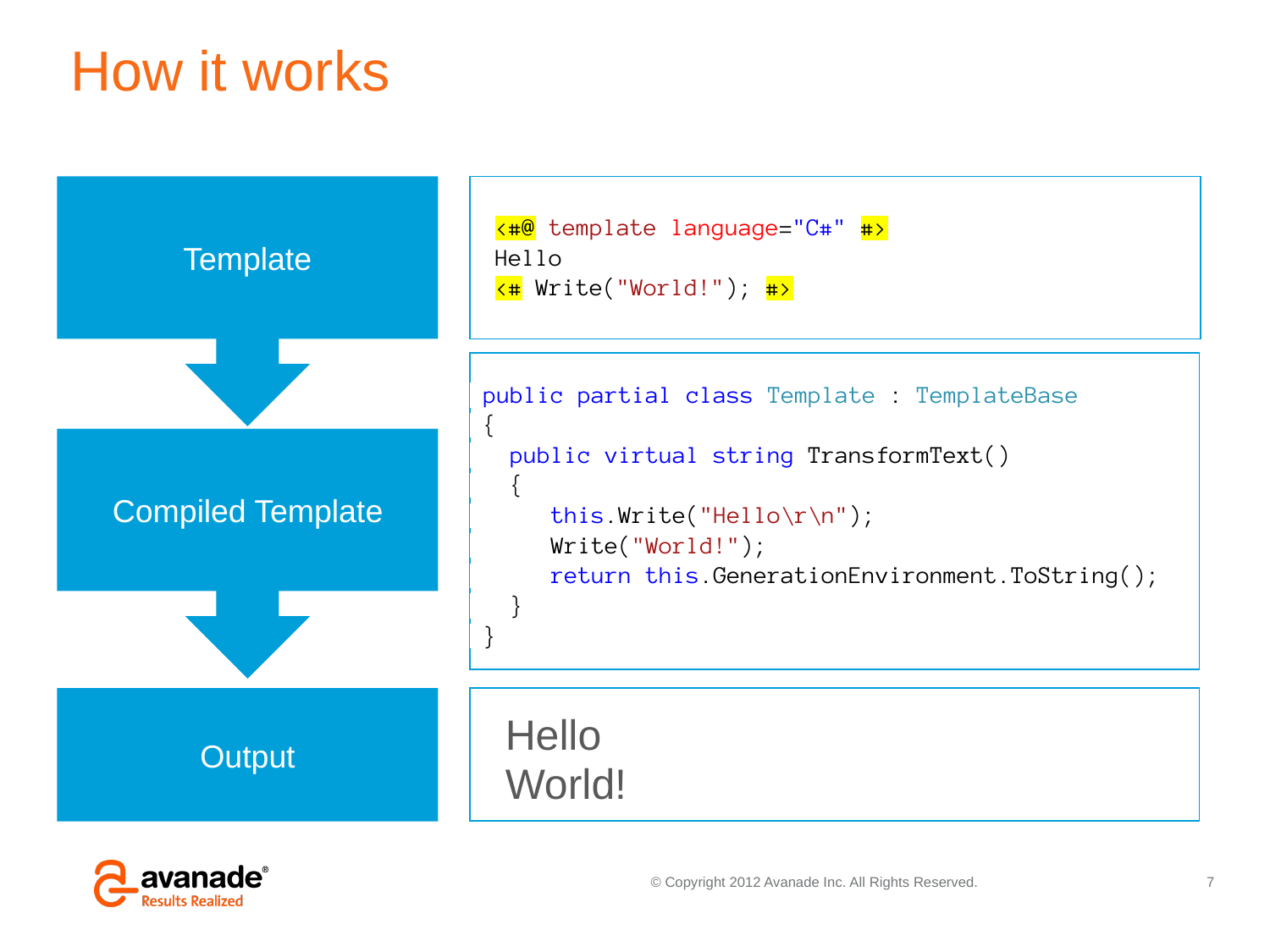

# How it works
Template
<#@ template language="C#" #>
Hello
<# Write("World!"); #>

 public partial class Template : TemplateBase
 {
   public virtual string TransformText()
   {
      this.Write("Hello\r\n");
      Write("World!");
      return this.GenerationEnvironment.ToString();
   }
 }
Compiled Template
Output
   Hello
   World!
7